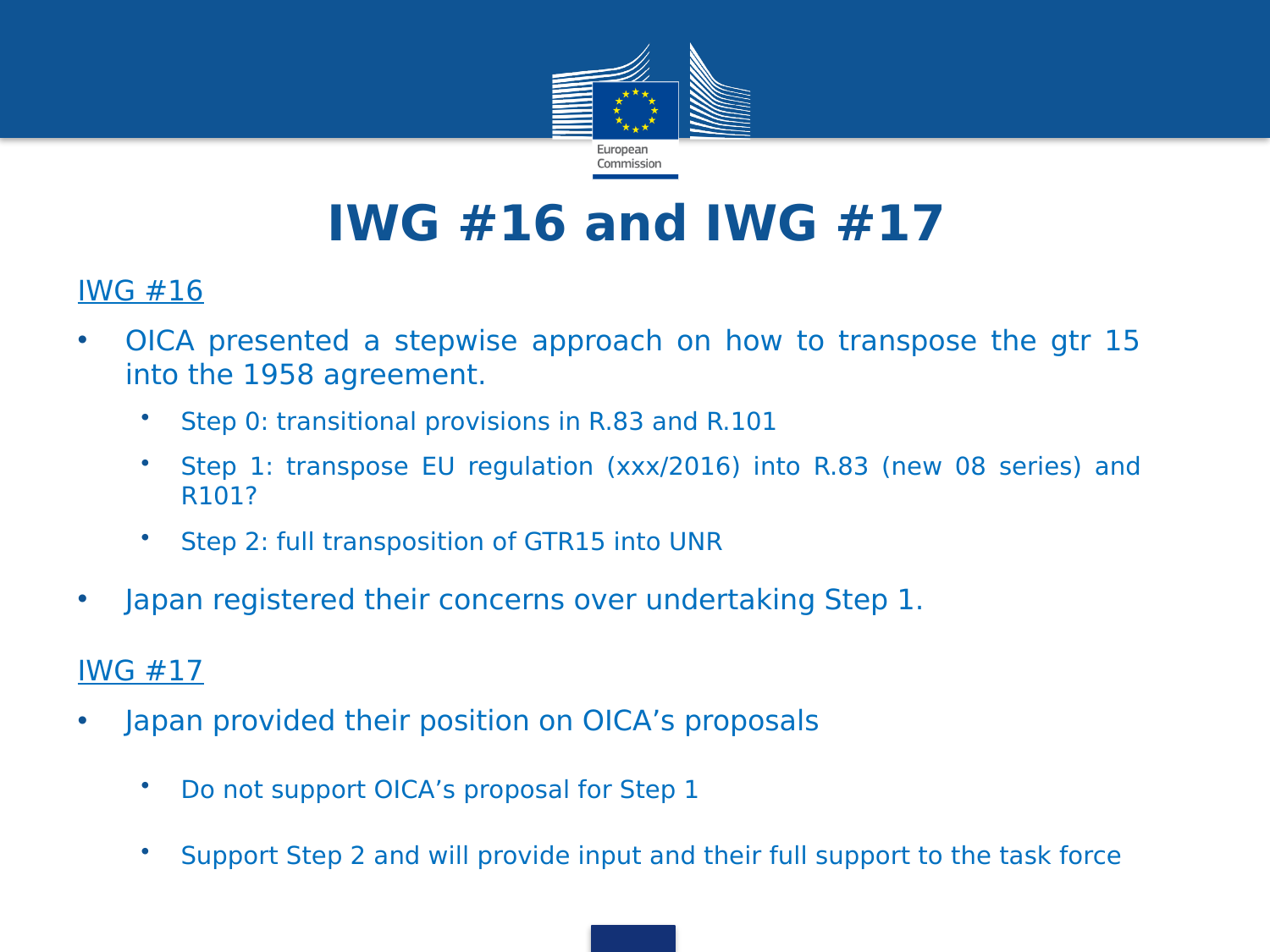

# IWG #16 and IWG #17
IWG #16
OICA presented a stepwise approach on how to transpose the gtr 15 into the 1958 agreement.
Step 0: transitional provisions in R.83 and R.101
Step 1: transpose EU regulation (xxx/2016) into R.83 (new 08 series) and R101?
Step 2: full transposition of GTR15 into UNR
Japan registered their concerns over undertaking Step 1.
IWG #17
Japan provided their position on OICA’s proposals
Do not support OICA’s proposal for Step 1
Support Step 2 and will provide input and their full support to the task force